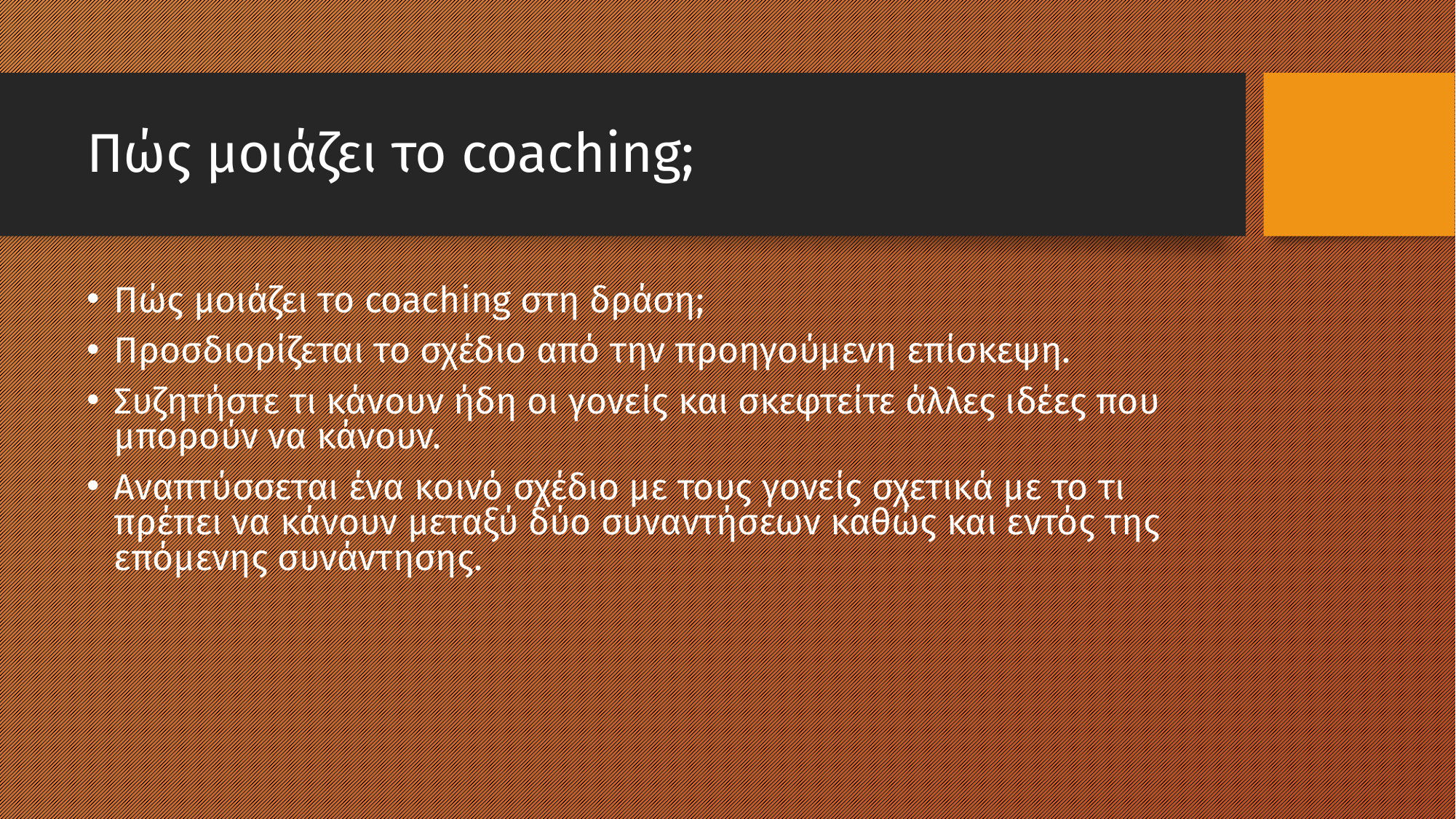

# Πώς μοιάζει το coaching;
Πώς μοιάζει το coaching στη δράση;
Προσδιορίζεται το σχέδιο από την προηγούμενη επίσκεψη.
Συζητήστε τι κάνουν ήδη οι γονείς και σκεφτείτε άλλες ιδέες που μπορούν να κάνουν.
Αναπτύσσεται ένα κοινό σχέδιο με τους γονείς σχετικά με το τι πρέπει να κάνουν μεταξύ δύο συναντήσεων καθώς και εντός της επόμενης συνάντησης.